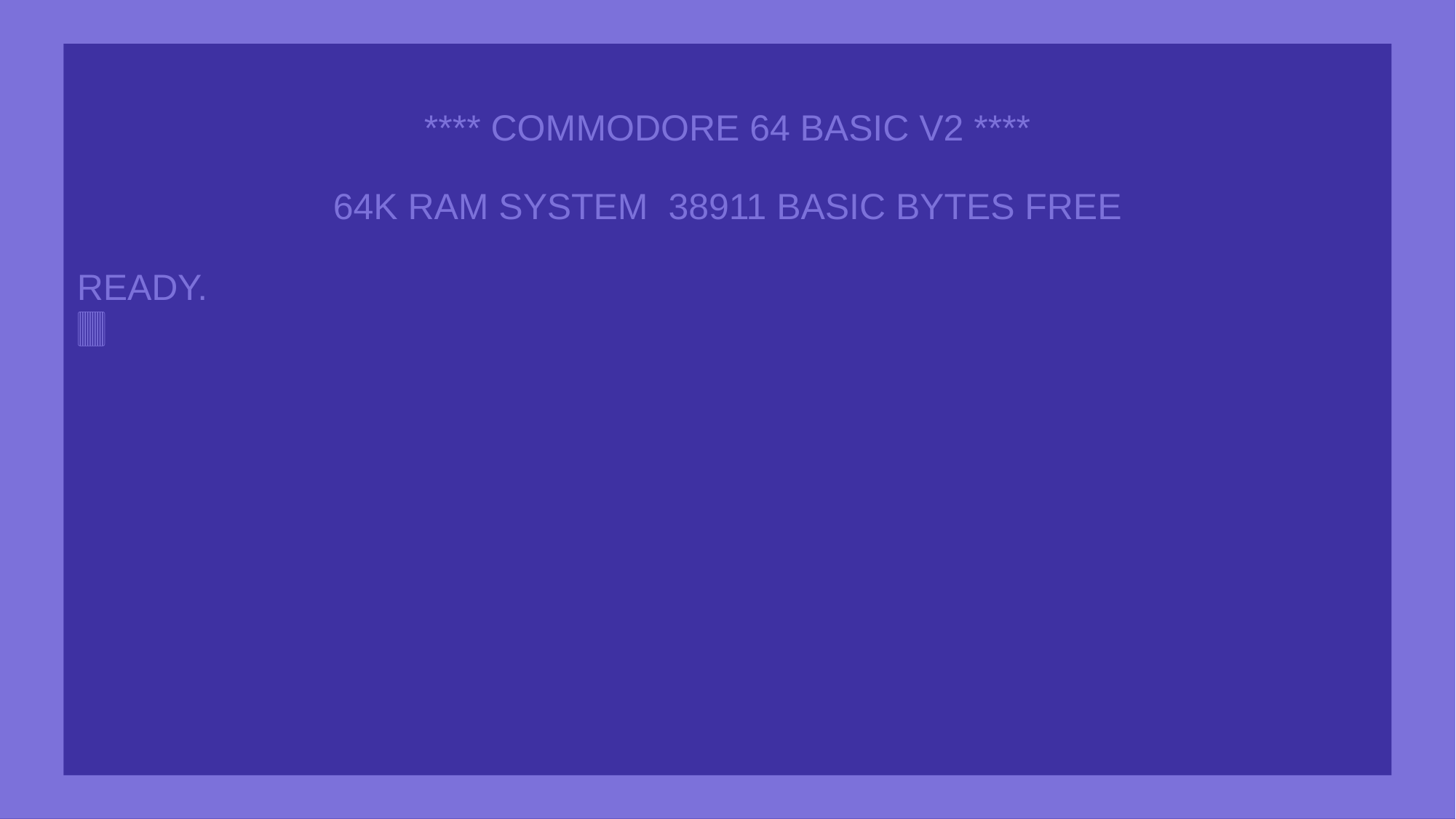

# **** COMMODORE 64 BASIC V2 **** 64K RAM SYSTEM  38911 BASIC BYTES FREE
READY.
🀫